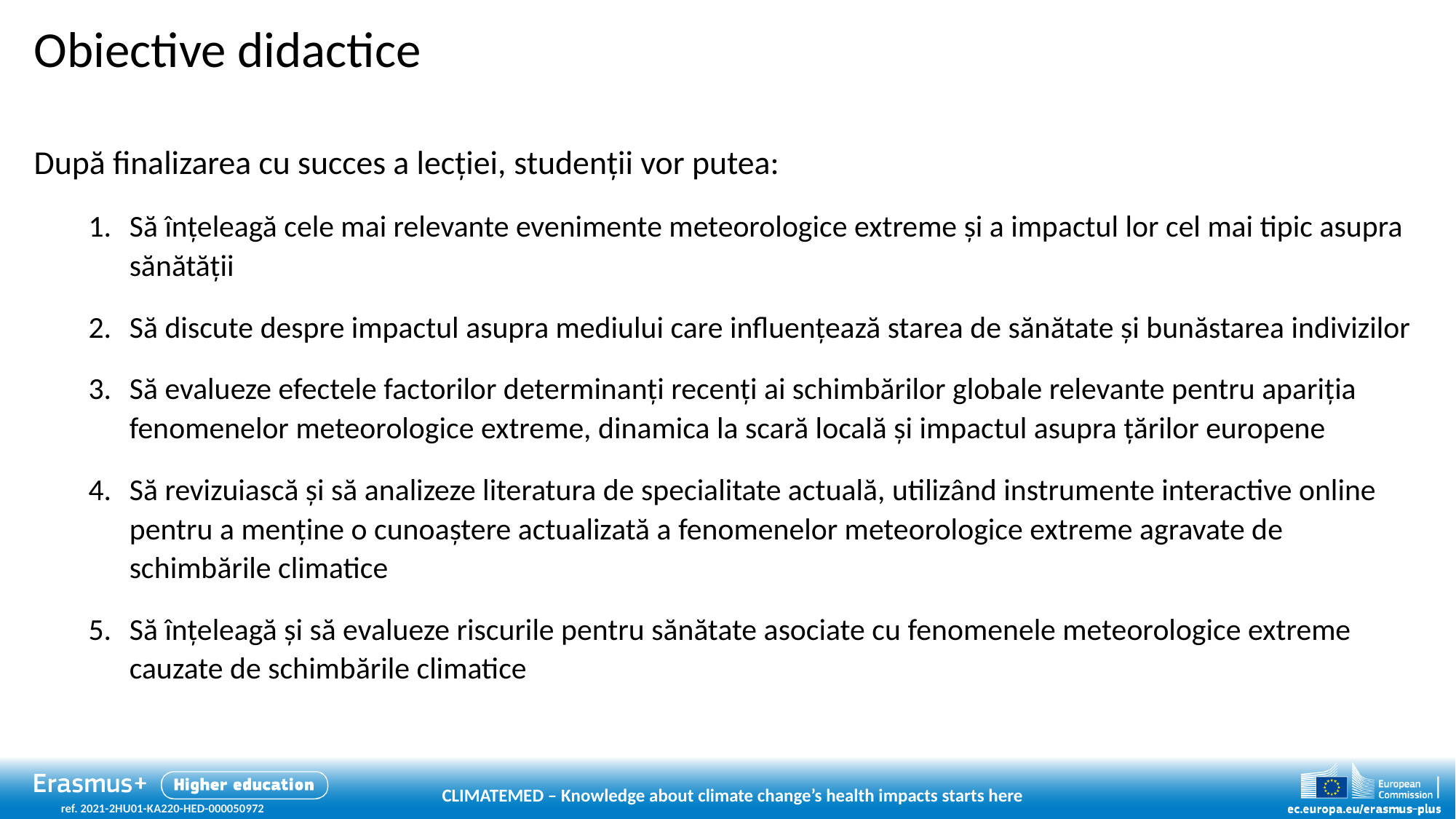

# Obiective didactice
După finalizarea cu succes a lecției, studenții vor putea:
Să înțeleagă cele mai relevante evenimente meteorologice extreme și a impactul lor cel mai tipic asupra sănătății
Să discute despre impactul asupra mediului care influențează starea de sănătate și bunăstarea indivizilor
Să evalueze efectele factorilor determinanți recenți ai schimbărilor globale relevante pentru apariția fenomenelor meteorologice extreme, dinamica la scară locală și impactul asupra țărilor europene
Să revizuiască și să analizeze literatura de specialitate actuală, utilizând instrumente interactive online pentru a menține o cunoaștere actualizată a fenomenelor meteorologice extreme agravate de schimbările climatice
Să înțeleagă și să evalueze riscurile pentru sănătate asociate cu fenomenele meteorologice extreme cauzate de schimbările climatice